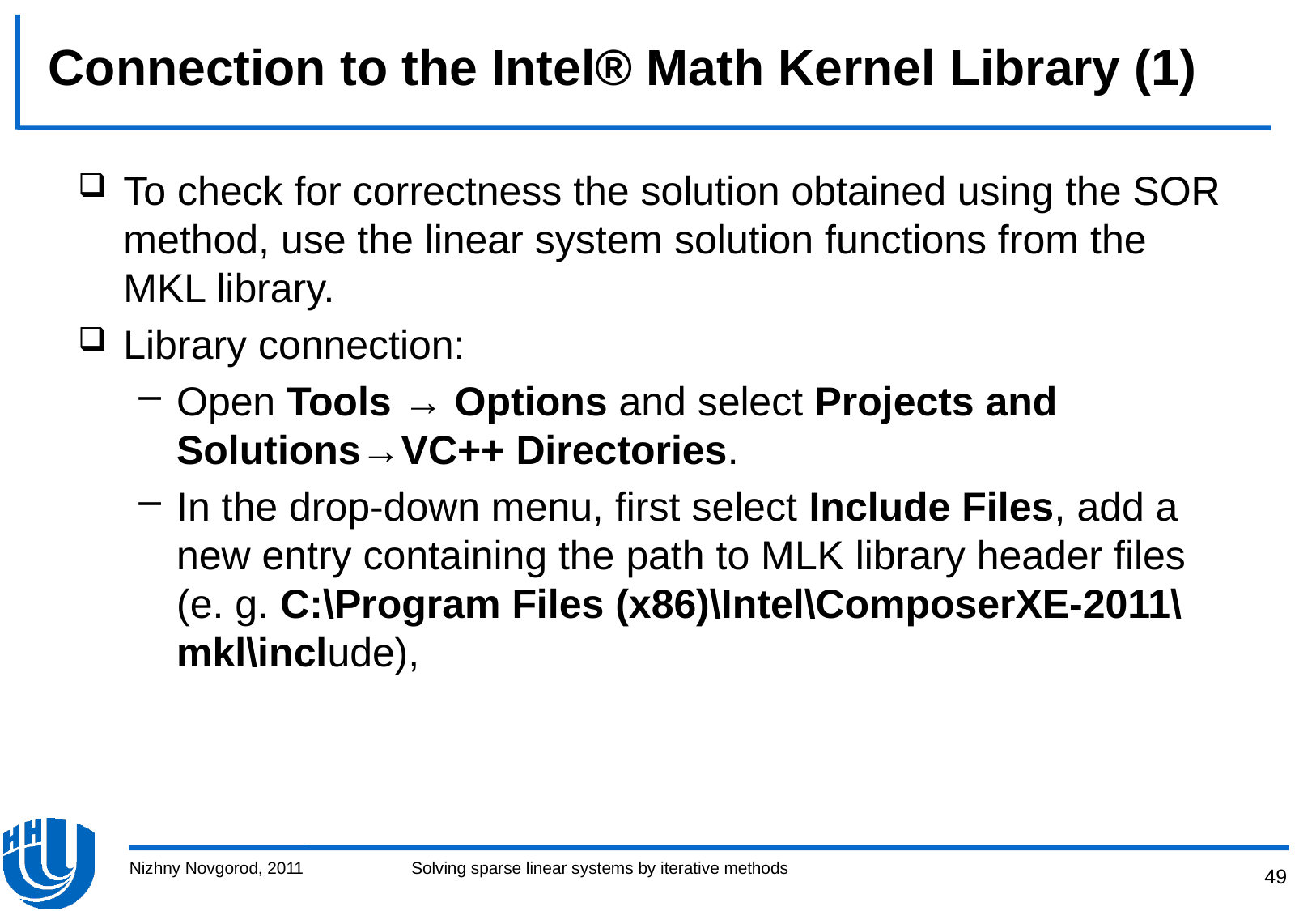

# Connection to the Intel® Math Kernel Library (1)
To check for correctness the solution obtained using the SOR method, use the linear system solution functions from the MKL library.
Library connection:
Open Tools → Options and select Projects and Solutions→VC++ Directories.
In the drop-down menu, first select Include Files, add a new entry containing the path to MLK library header files (e. g. C:\Program Files (x86)\Intel\ComposerXE-2011\mkl\include),
Nizhny Novgorod, 2011
Solving sparse linear systems by iterative methods